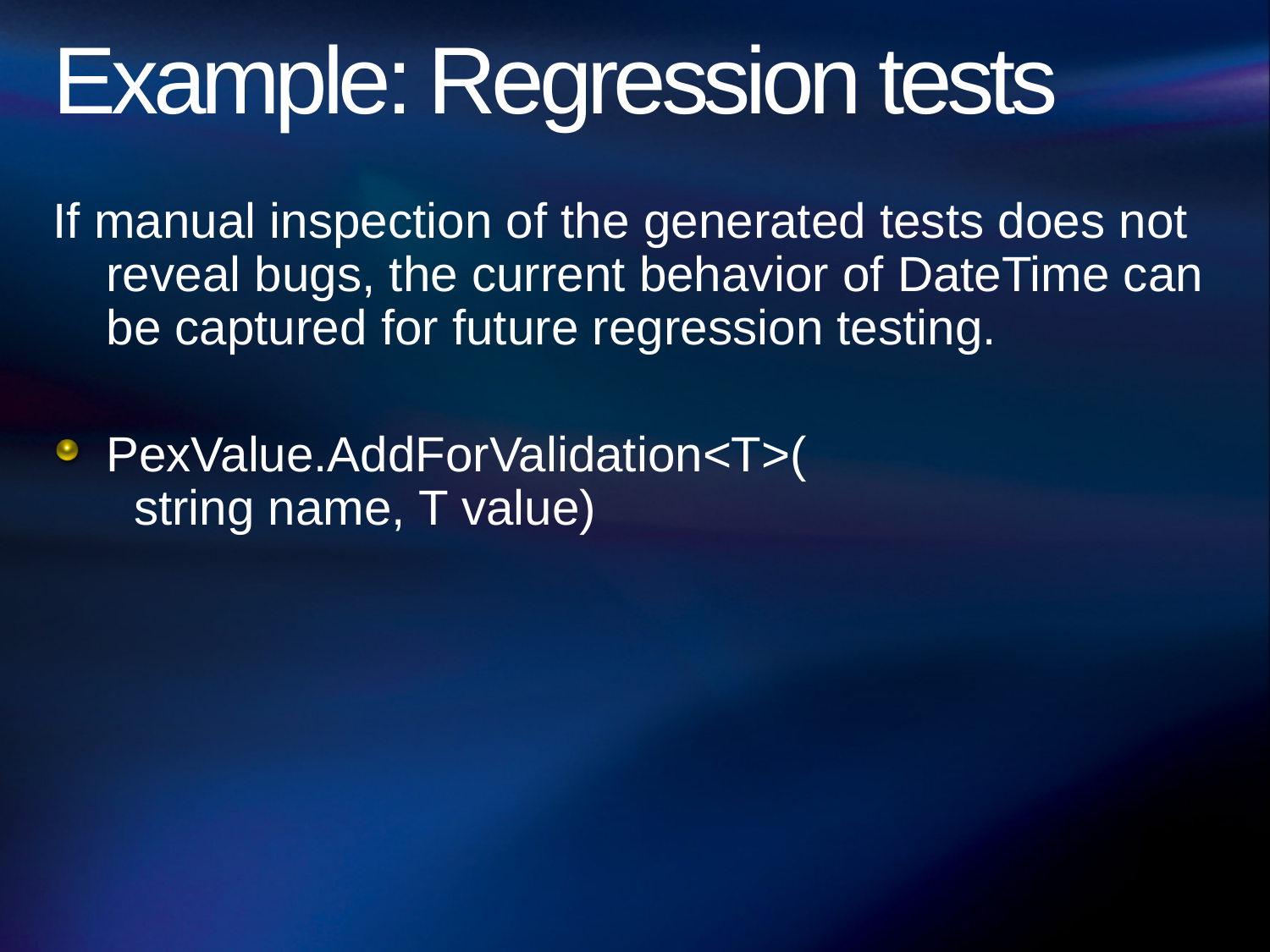

# Example: Regression tests
If manual inspection of the generated tests does not reveal bugs, the current behavior of DateTime can be captured for future regression testing.

PexValue.AddForValidation<T>(
  string name, T value)